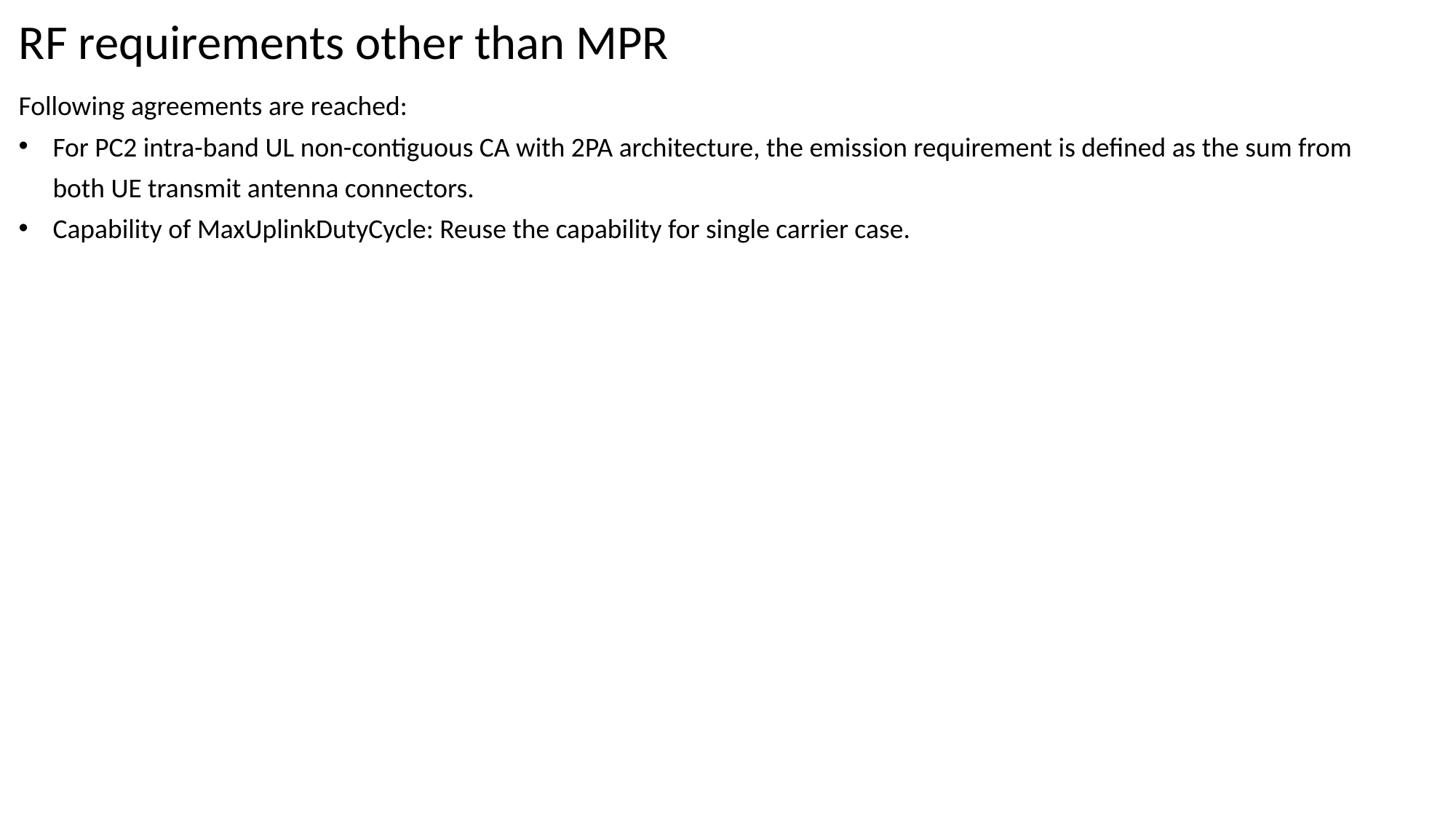

# RF requirements other than MPR
Following agreements are reached:
For PC2 intra-band UL non-contiguous CA with 2PA architecture, the emission requirement is defined as the sum from both UE transmit antenna connectors.
Capability of MaxUplinkDutyCycle: Reuse the capability for single carrier case.